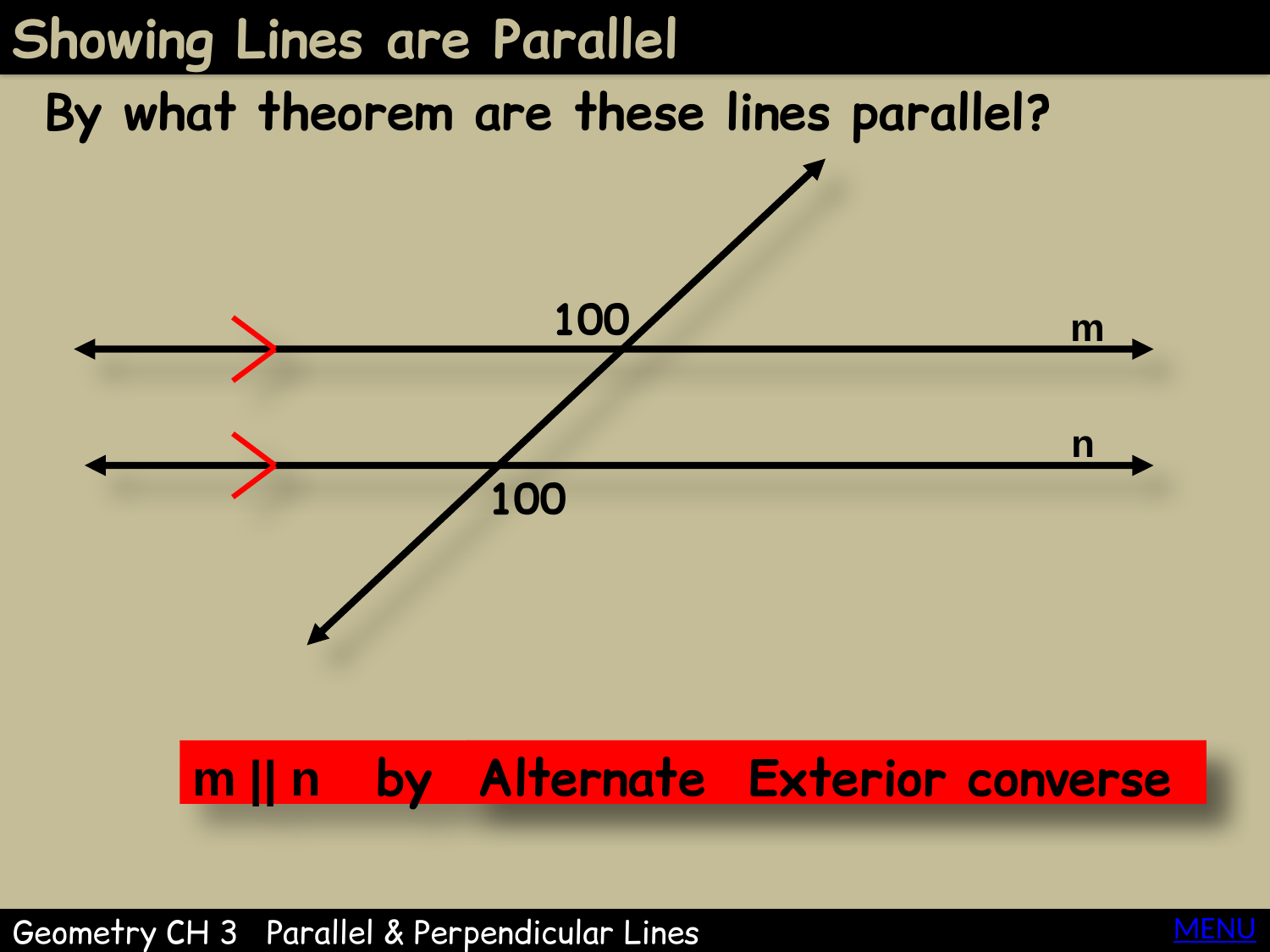

Showing Lines are Parallel
By what theorem are these lines parallel?

100
m

n

100
m || n    by
Alternate  Exterior converse
MENU
Geometry CH 3	Parallel & Perpendicular Lines